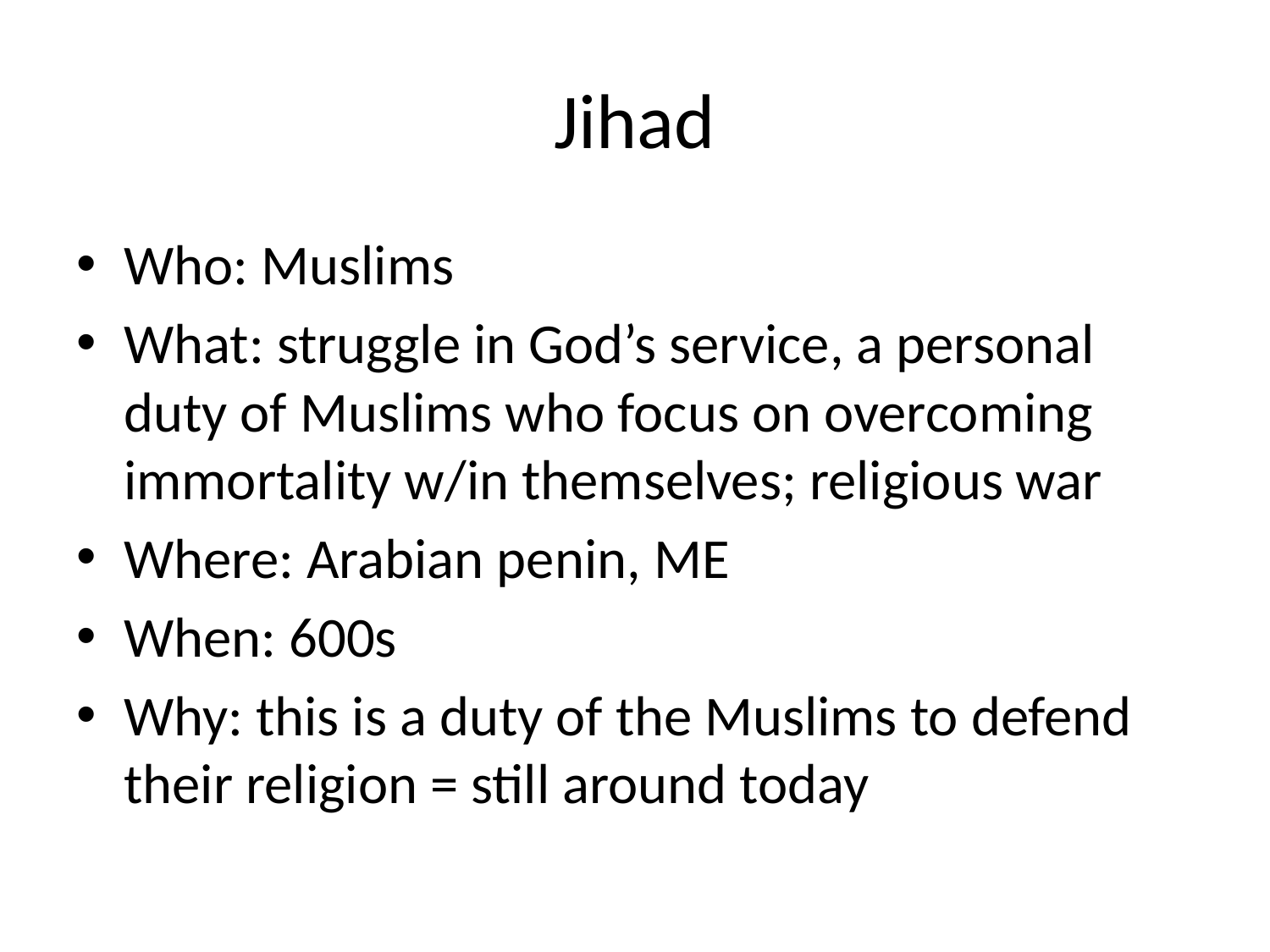

# Jihad
Who: Muslims
What: struggle in God’s service, a personal duty of Muslims who focus on overcoming immortality w/in themselves; religious war
Where: Arabian penin, ME
When: 600s
Why: this is a duty of the Muslims to defend their religion = still around today